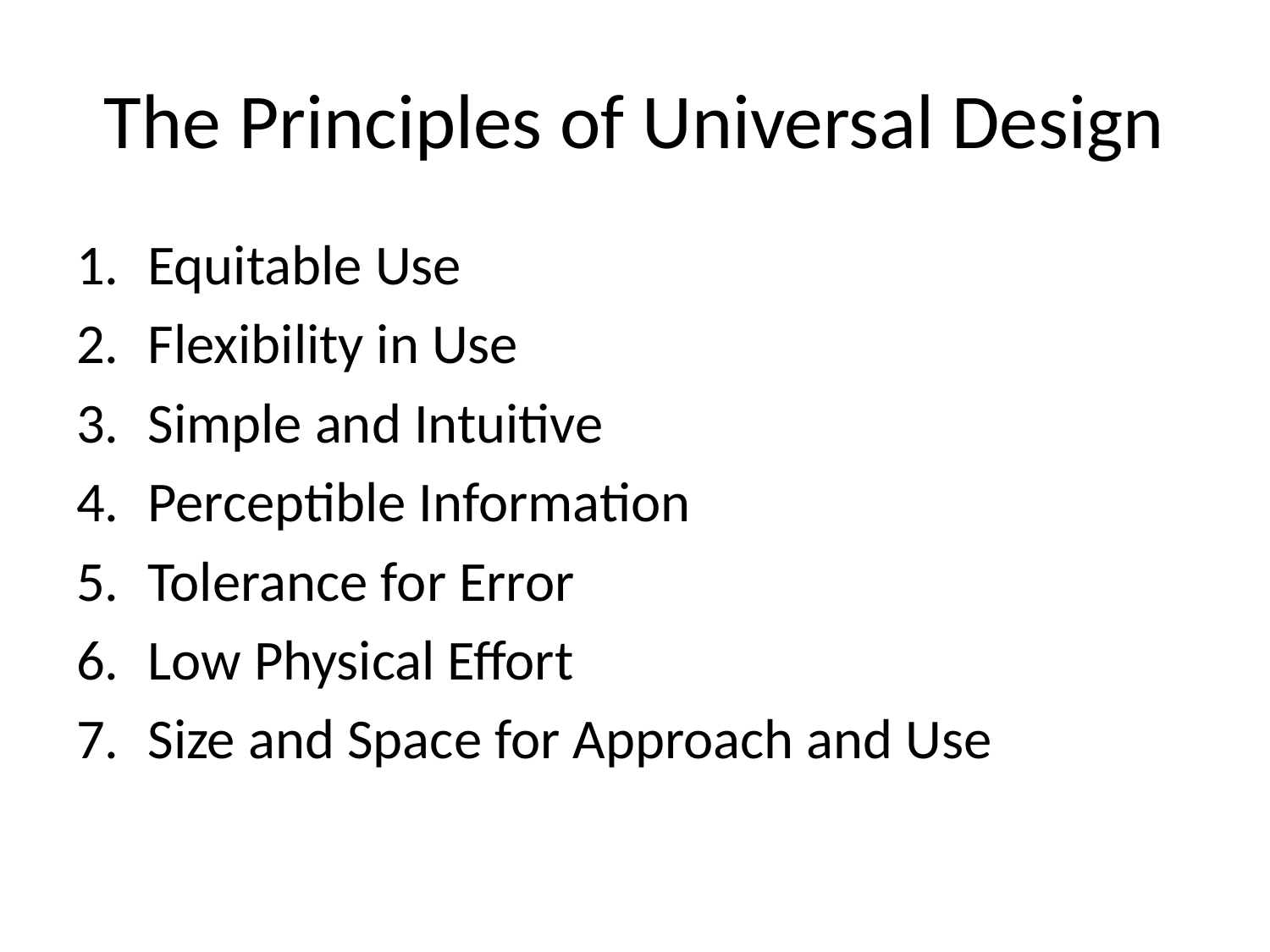

# The Principles of Universal Design
Equitable Use
Flexibility in Use
Simple and Intuitive
Perceptible Information
Tolerance for Error
Low Physical Effort
Size and Space for Approach and Use